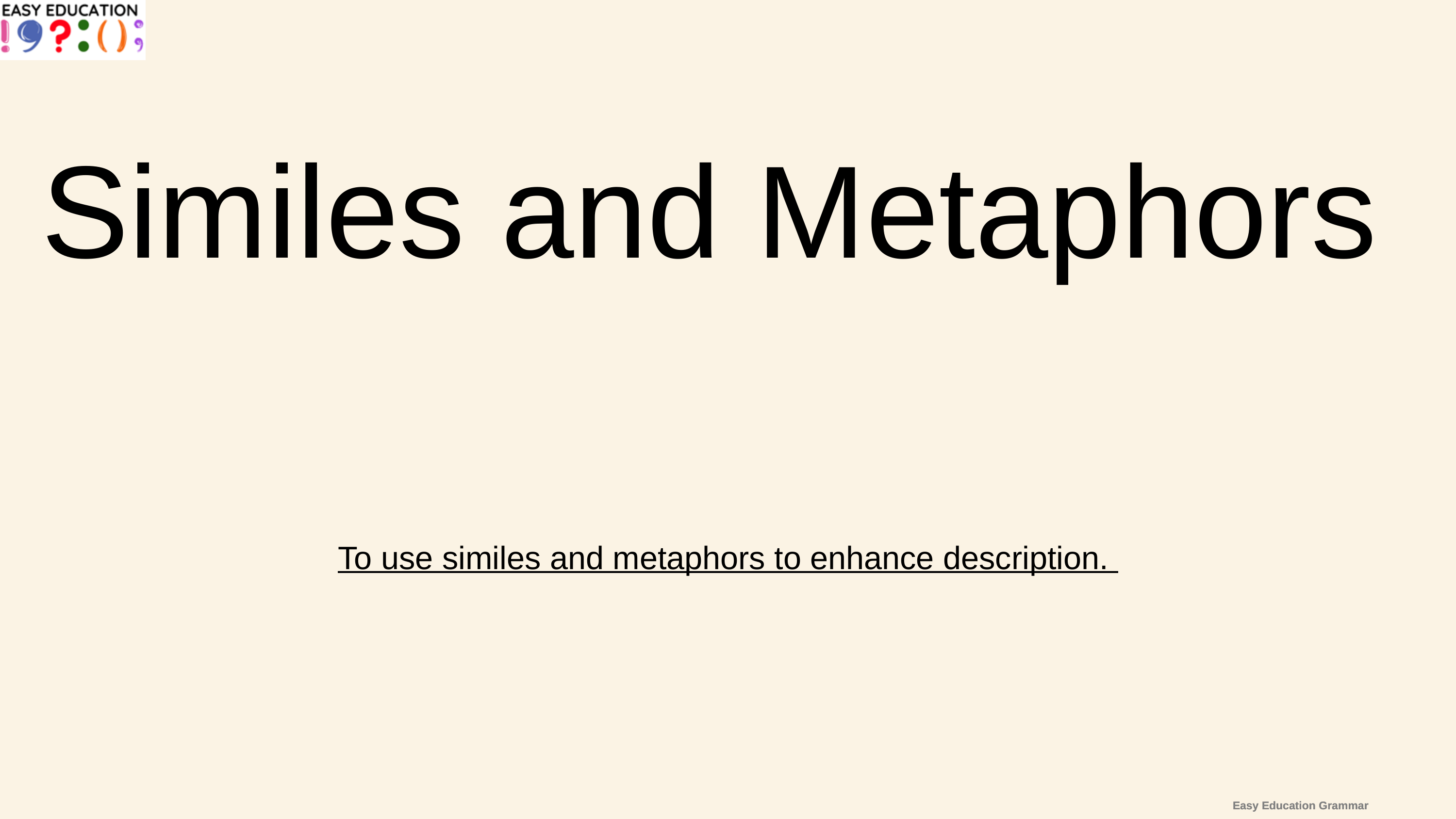

Similes and Metaphors
To use similes and metaphors to enhance description.